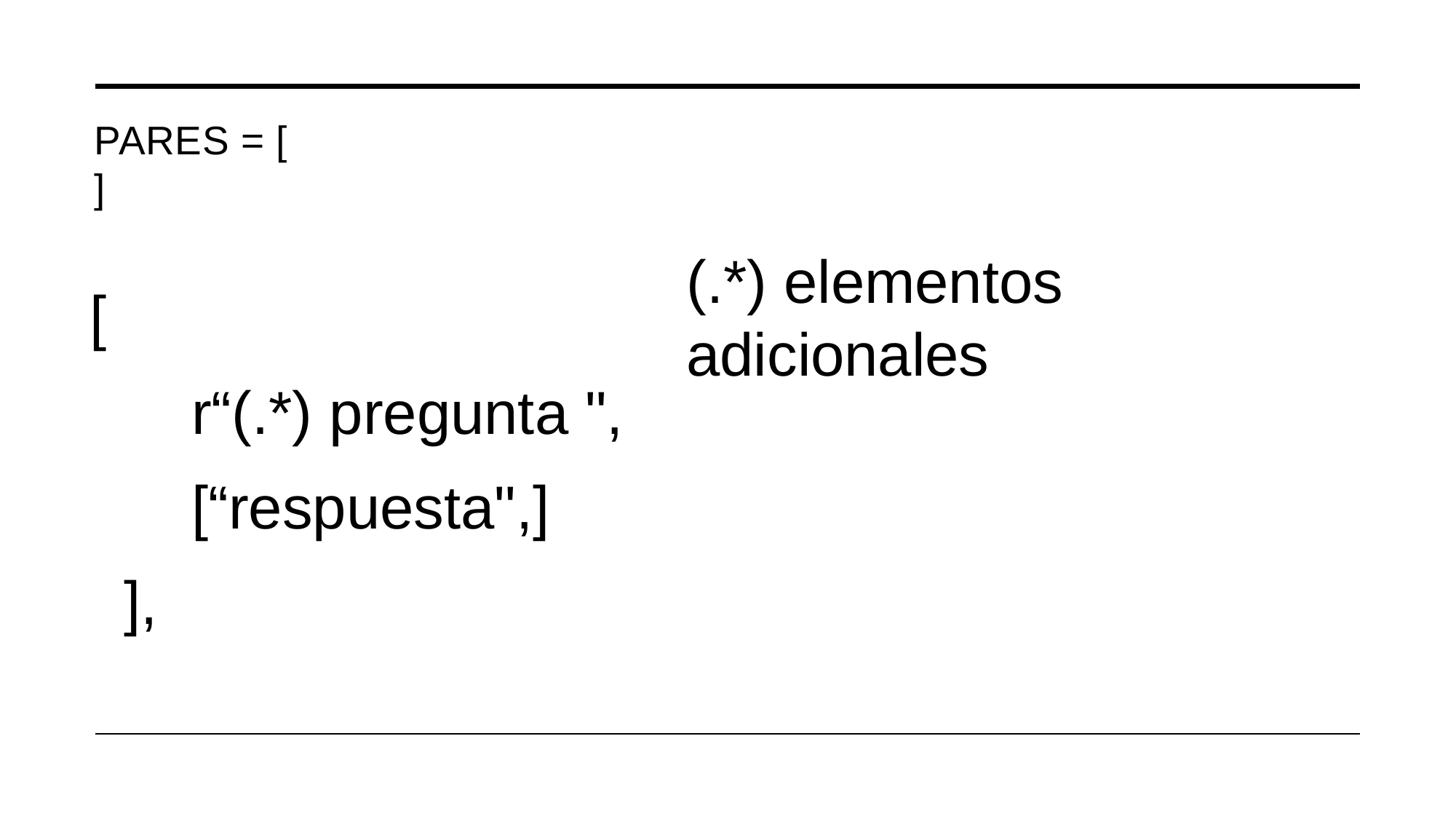

# pares = [ ]
(.*) elementos adicionales
    [
        r“(.*) pregunta ",
        [“respuesta",]
    ],